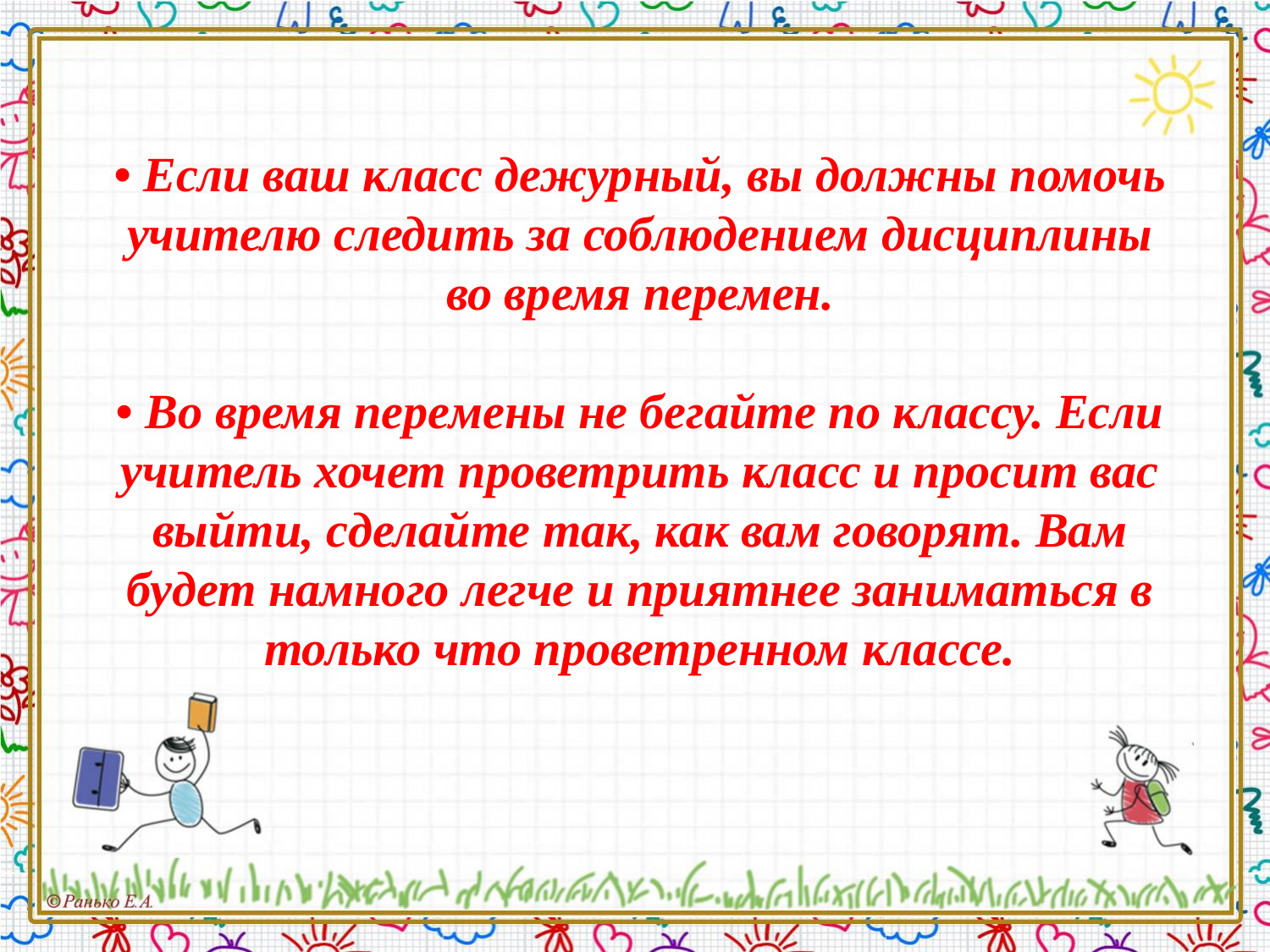

• Если ваш класс дежурный, вы должны помочь учителю следить за соблюдением дисциплины во время перемен.

• Во время перемены не бегайте по классу. Если учитель хочет проветрить класс и просит вас выйти, сделайте так, как вам говорят. Вам будет намного легче и приятнее заниматься в только что проветренном классе.